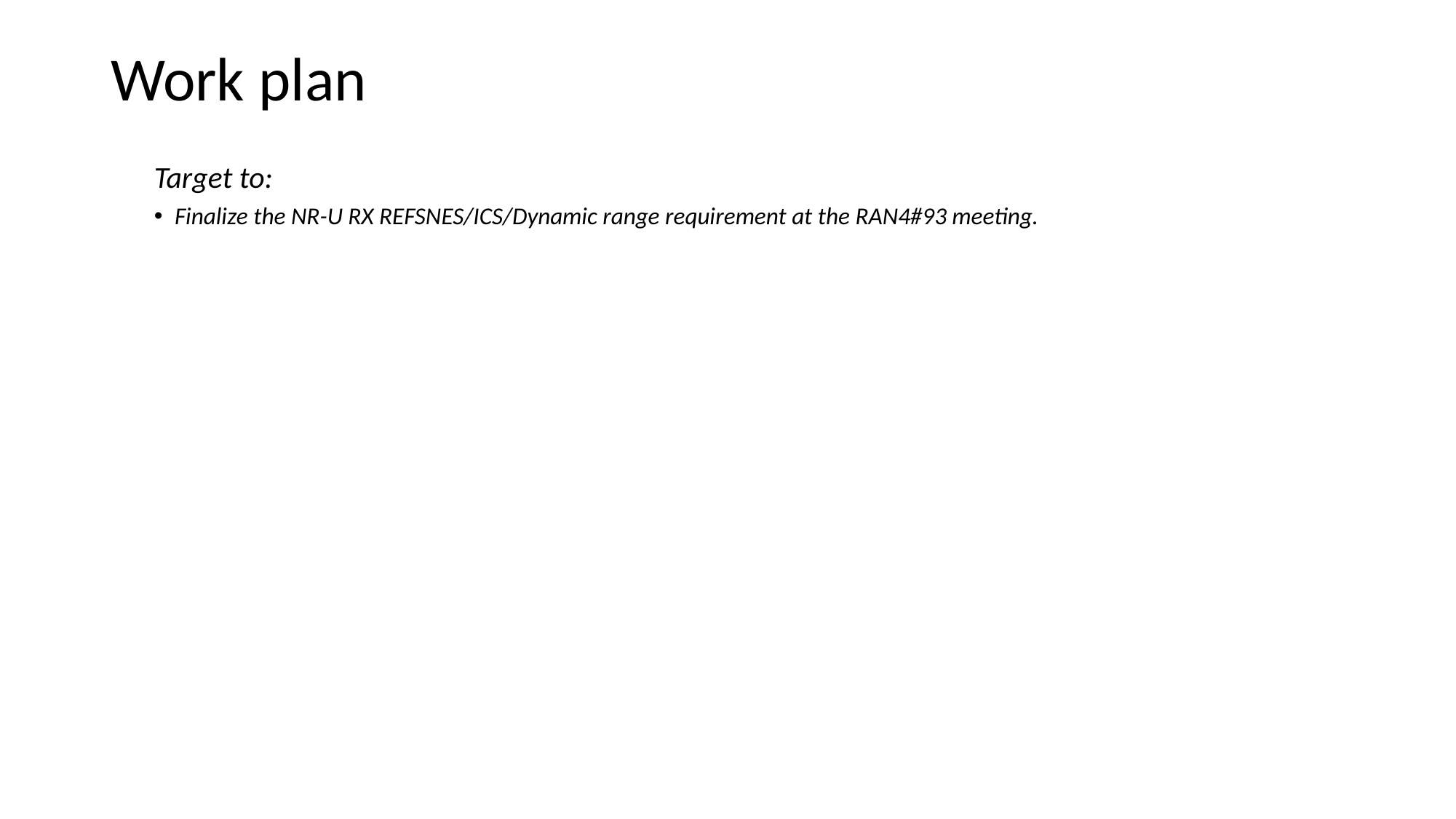

# Work plan

Target to:
Finalize the NR-U RX REFSNES/ICS/Dynamic range requirement at the RAN4#93 meeting.

4